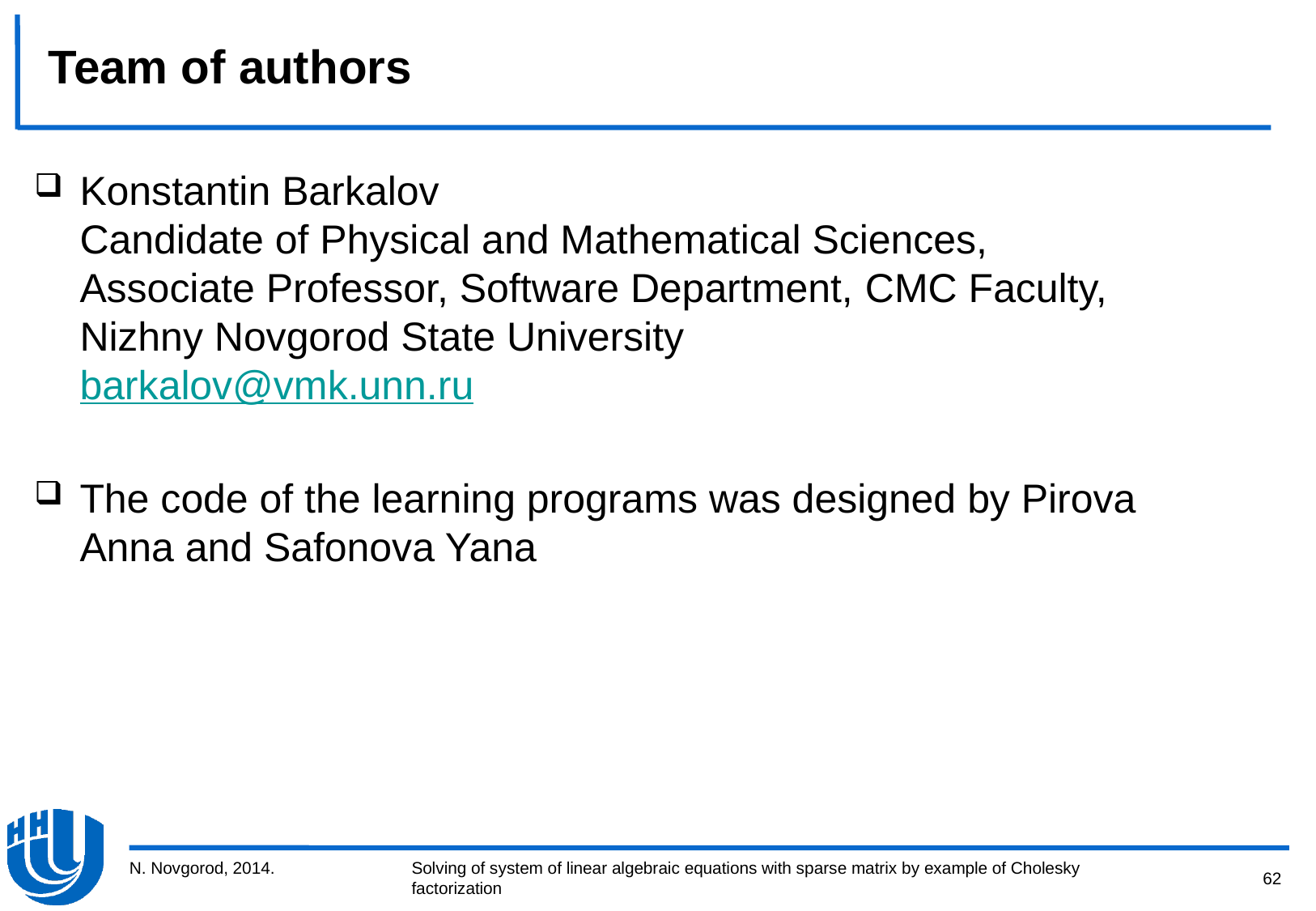

# Team of authors
Konstantin Barkalov
Candidate of Physical and Mathematical Sciences,
Associate Professor, Software Department, CMC Faculty,
Nizhny Novgorod State University
barkalov@vmk.unn.ru

The code of the learning programs was designed by Pirova Anna and Safonova Yana
N. Novgorod, 2014.
62
Solving of system of linear algebraic equations with sparse matrix by example of Cholesky factorization